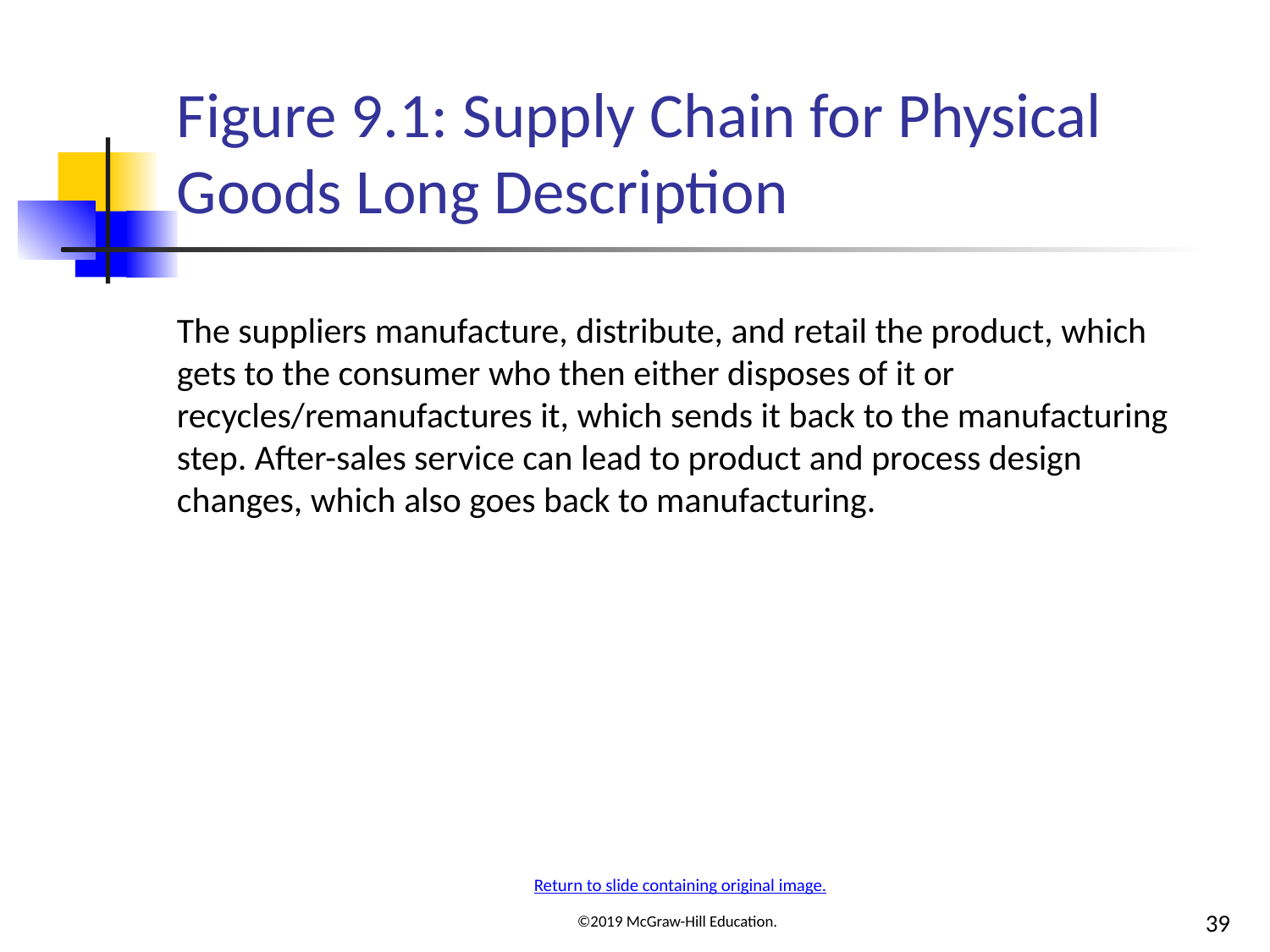

# Figure 9.1: Supply Chain for Physical Goods Long Description
The suppliers manufacture, distribute, and retail the product, which gets to the consumer who then either disposes of it or recycles/remanufactures it, which sends it back to the manufacturing step. After-sales service can lead to product and process design changes, which also goes back to manufacturing.
Return to slide containing original image.